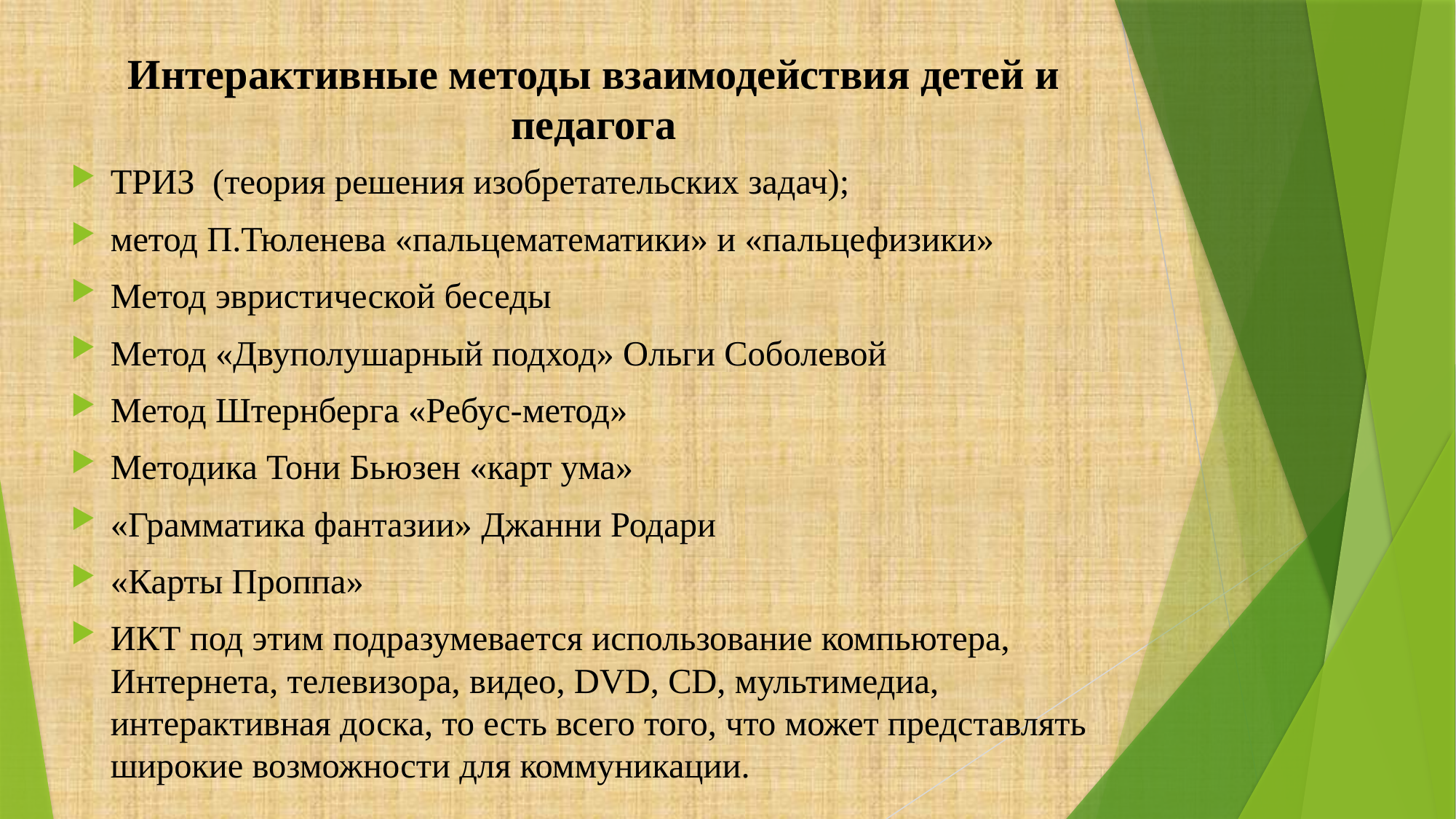

# Интерактивные методы взаимодействия детей и педагога
ТРИЗ  (теория решения изобретательских задач);
метод П.Тюленева «пальцематематики» и «пальцефизики»
Метод эвристической беседы
Метод «Двуполушарный подход» Ольги Соболевой
Метод Штернберга «Ребус-метод»
Методика Тони Бьюзен «карт ума»
«Грамматика фантазии» Джанни Родари
«Карты Проппа»
ИКТ под этим подразумевается использование компьютера, Интернета, телевизора, видео, DVD, CD, мультимедиа, интерактивная доска, то есть всего того, что может представлять широкие возможности для коммуникации.